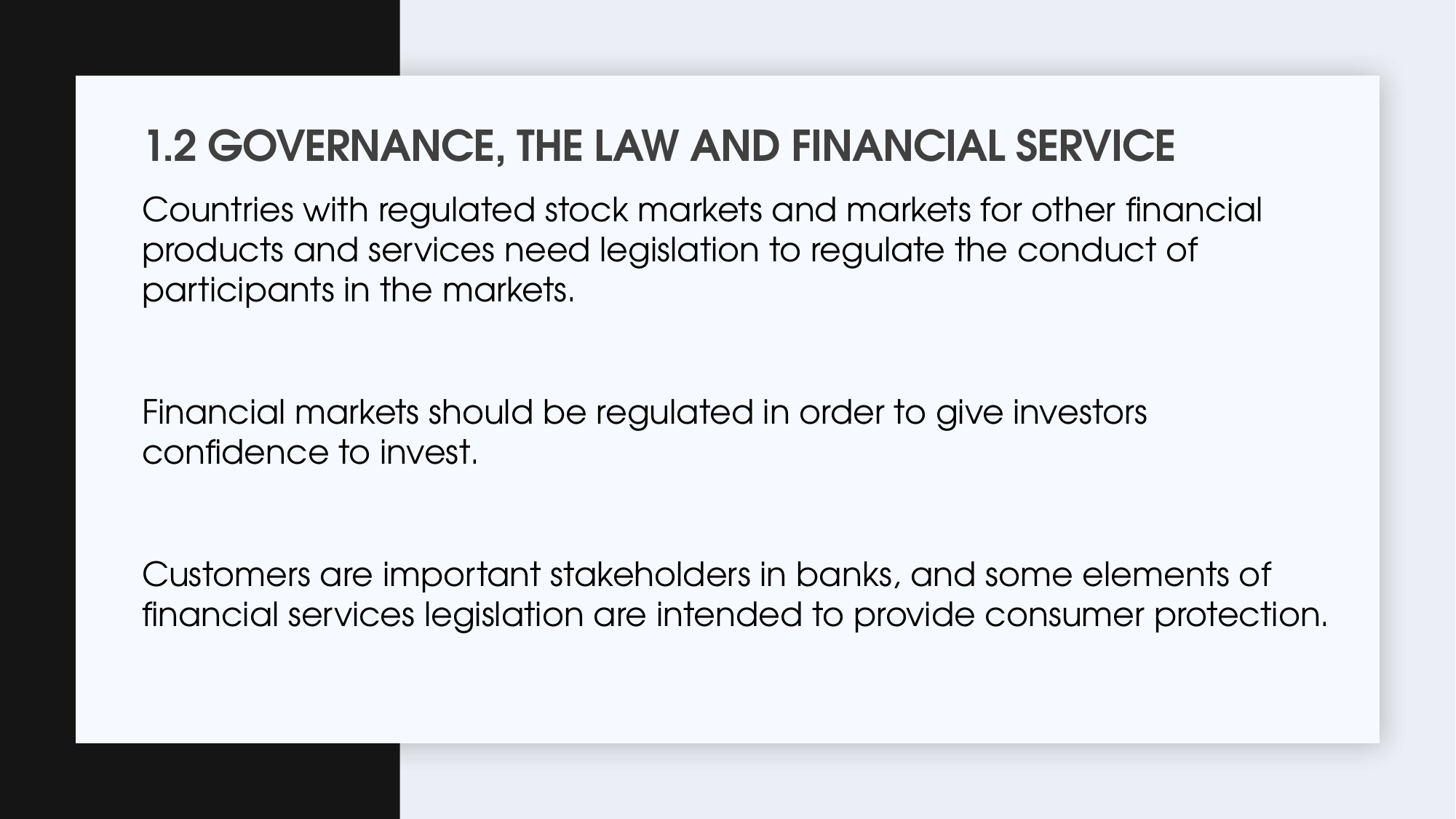

# 1.2 Governance, the law and ﬁnancial services
Countries with regulated stock markets and markets for other ﬁnancial products and services need legislation to regulate the conduct of participants in the markets.

Financial markets should be regulated in order to give investors conﬁdence to invest.

Customers are important stakeholders in banks, and some elements of ﬁnancial services legislation are intended to provide consumer protection.